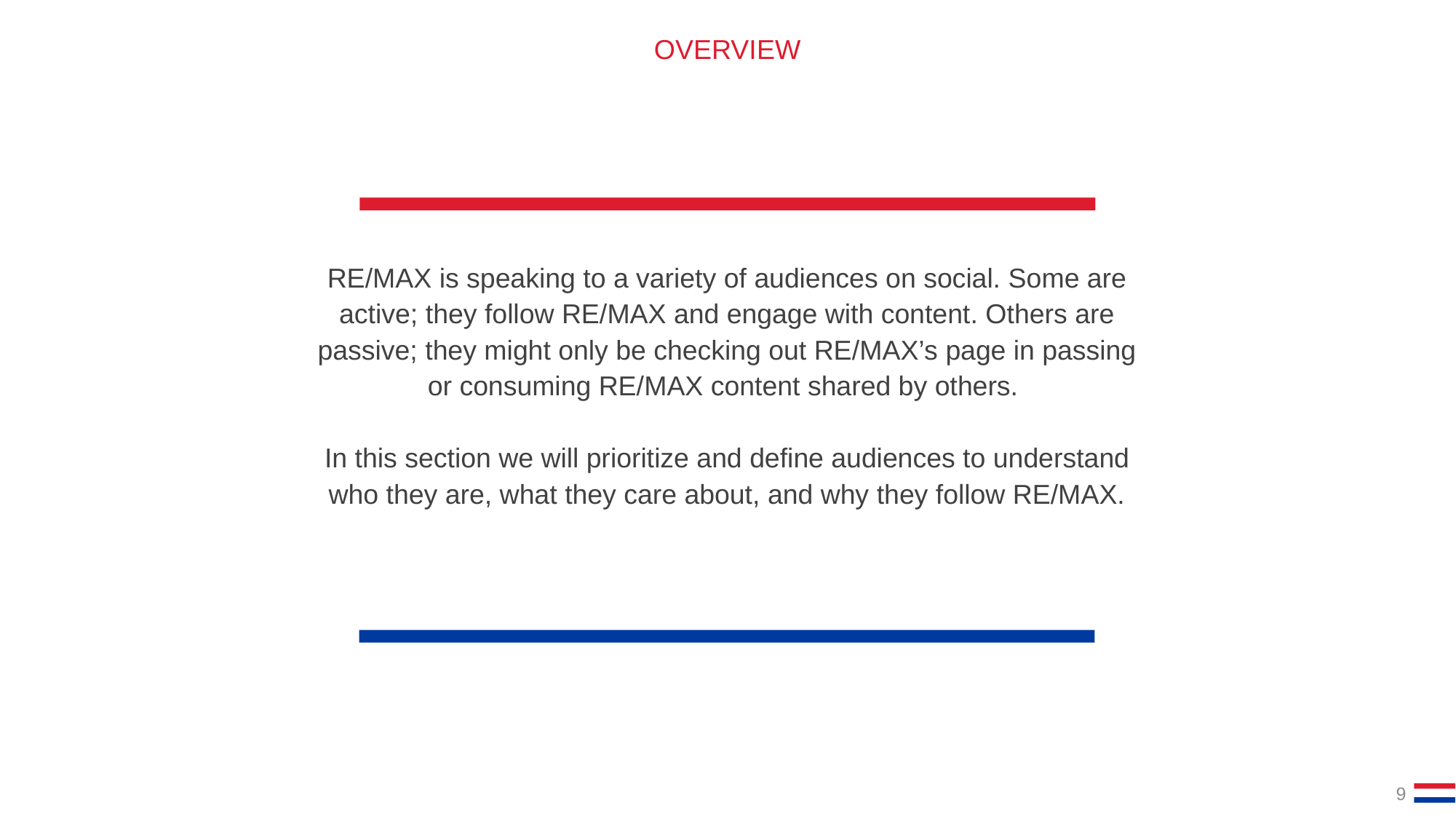

OVERVIEW

RE/MAX is speaking to a variety of audiences on social. Some are active; they follow RE/MAX and engage with content. Others are passive; they might only be checking out RE/MAX’s page in passing or consuming RE/MAX content shared by others.

In this section we will prioritize and define audiences to understand who they are, what they care about, and why they follow RE/MAX.

9